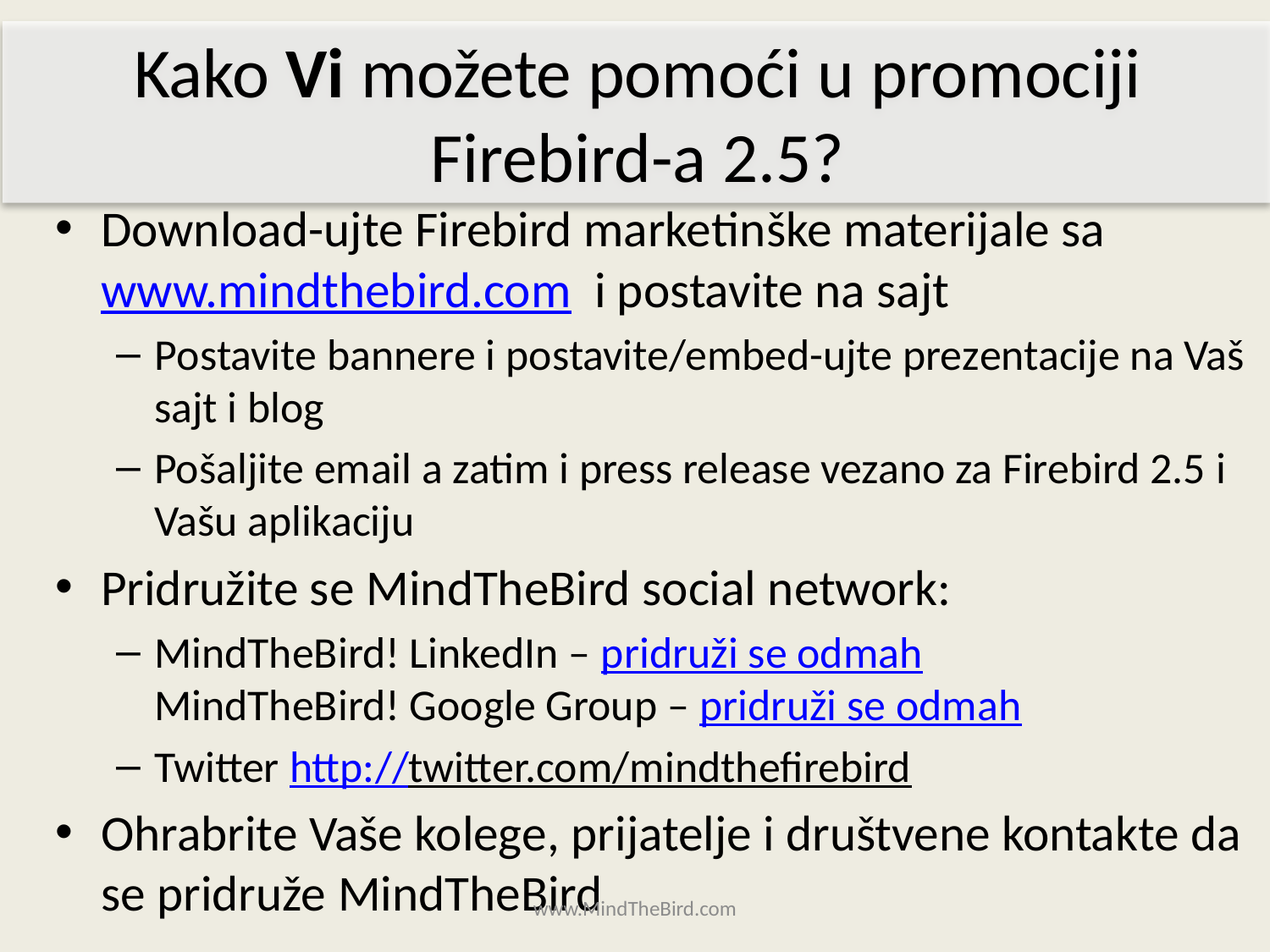

Kako Vi možete pomoći u promociji Firebird-a 2.5?
Download-ujte Firebird marketinške materijale sa www.mindthebird.com  i postavite na sajt
Postavite bannere i postavite/embed-ujte prezentacije na Vaš sajt i blog
Pošaljite email a zatim i press release vezano za Firebird 2.5 i Vašu aplikaciju
Pridružite se MindTheBird social network:
MindTheBird! LinkedIn – pridruži se odmah
MindTheBird! Google Group – pridruži se odmah
Twitter http://twitter.com/mindthefirebird
Ohrabrite Vaše kolege, prijatelje i društvene kontakte da se pridruže MindTheBird
www.MindTheBird.com